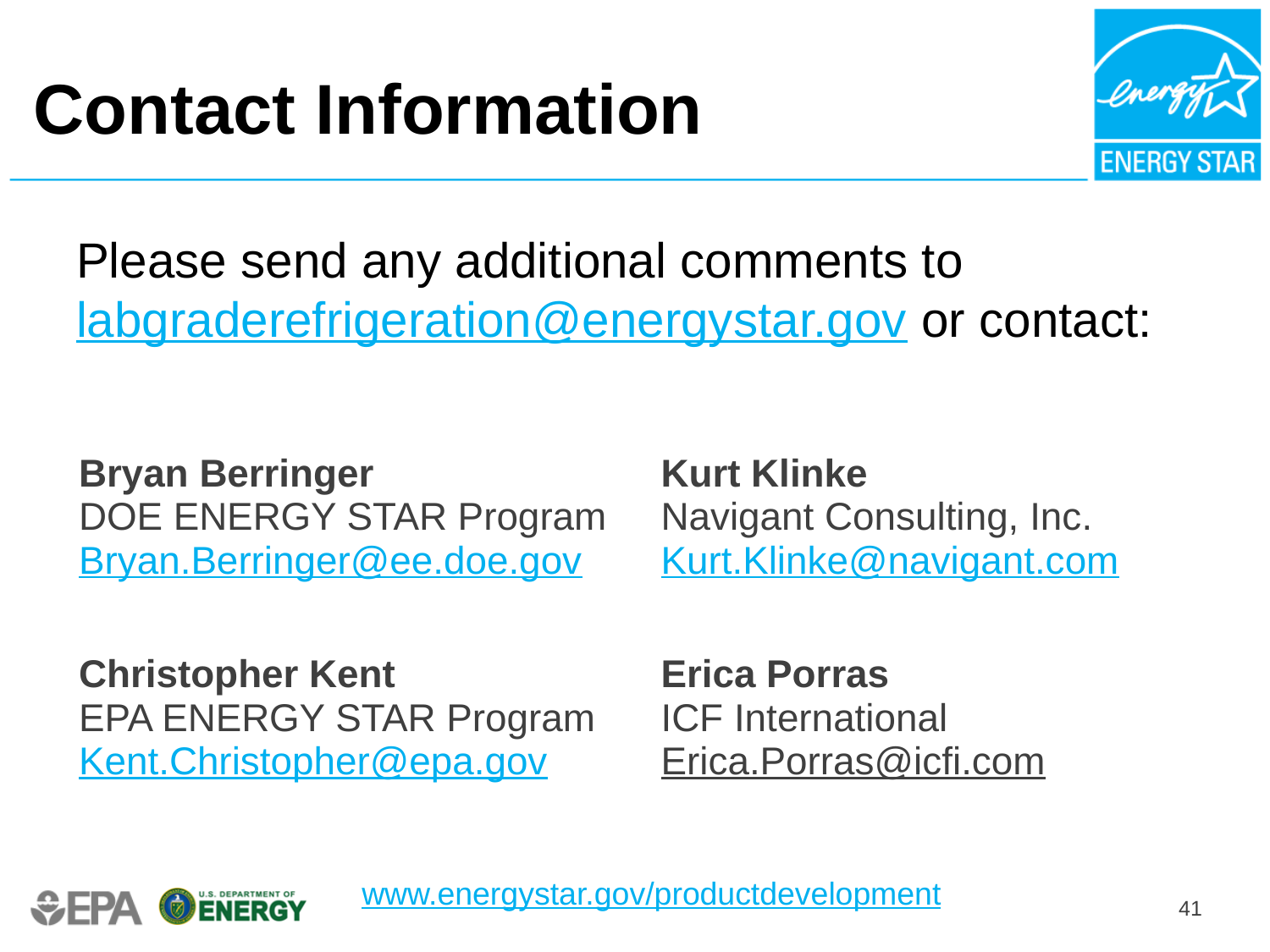

# Contact Information
Please send any additional comments to labgraderefrigeration@energystar.gov or contact:

Thank you for participating!
| Bryan Berringer DOE ENERGY STAR Program Bryan.Berringer@ee.doe.gov | Kurt Klinke Navigant Consulting, Inc. Kurt.Klinke@navigant.com |
| --- | --- |
| Christopher Kent EPA ENERGY STAR Program Kent.Christopher@epa.gov | Erica Porras ICF International Erica.Porras@icfi.com |
www.energystar.gov/productdevelopment